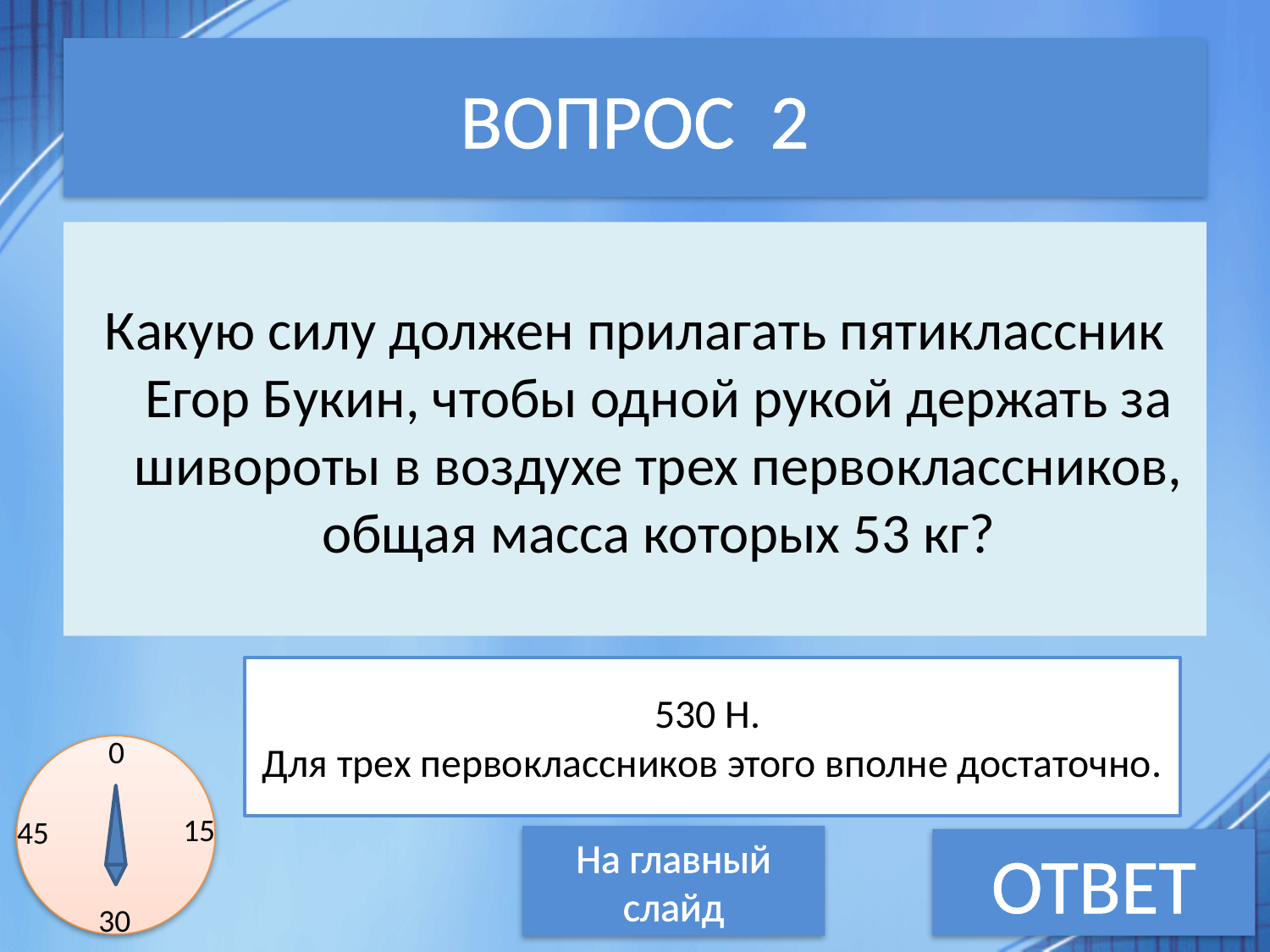

# ВОПРОС  2
Какую силу должен прилагать пятиклассник Егор Букин, чтобы одной рукой держать за шивороты в воздухе трех первоклассников, общая масса которых 53 кг?
530 Н.
Для трех первоклассников этого вполне достаточно.
0

15
45
На главный слайд
ОТВЕТ
30